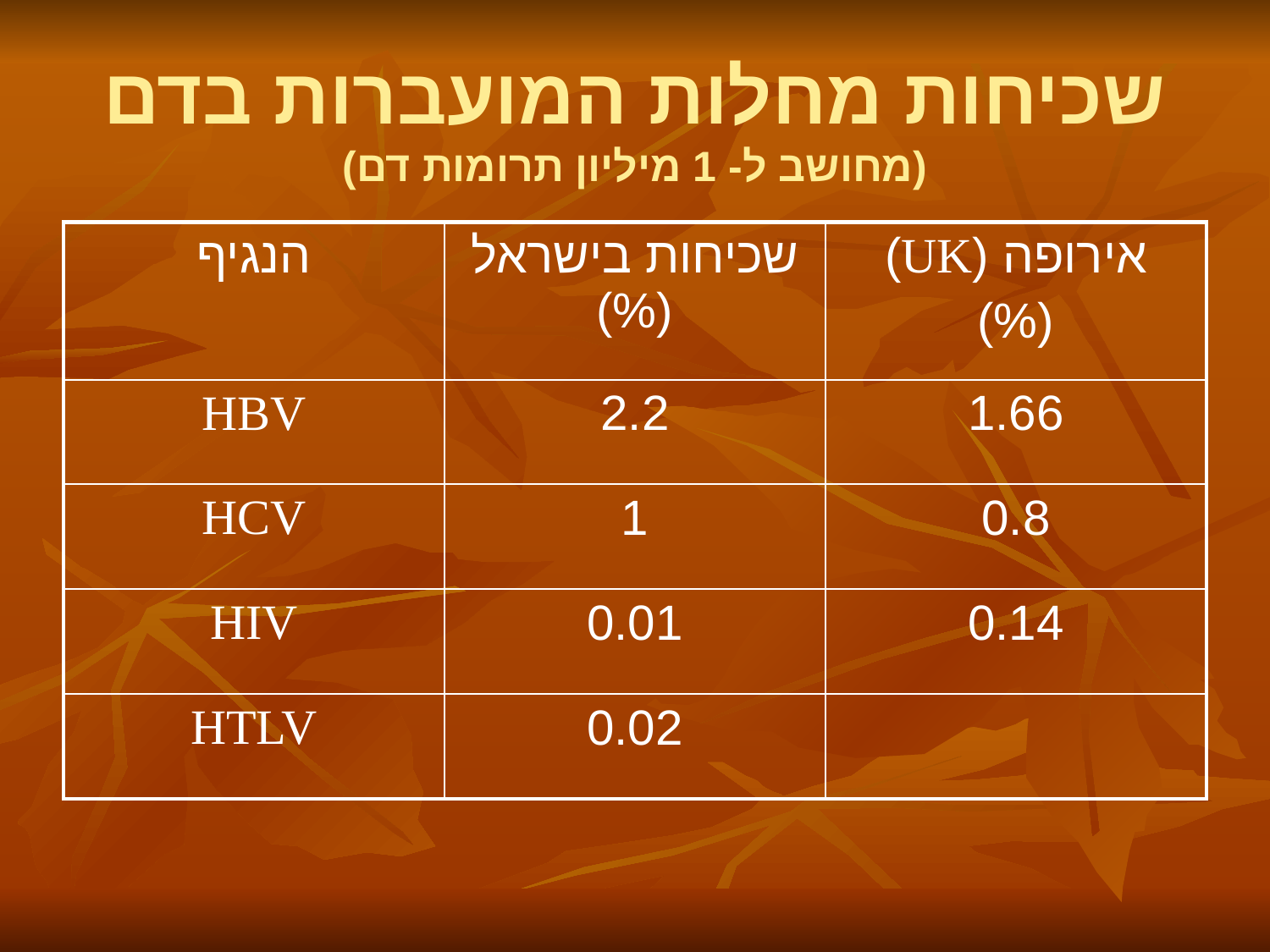

# שכיחות מחלות המועברות בדם (מחושב ל- 1 מיליון תרומות דם)
| הנגיף | שכיחות בישראל (%) | אירופה (UK) (%) |
| --- | --- | --- |
| HBV | 2.2 | 1.66 |
| HCV | 1 | 0.8 |
| HIV | 0.01 | 0.14 |
| HTLV | 0.02 |  |